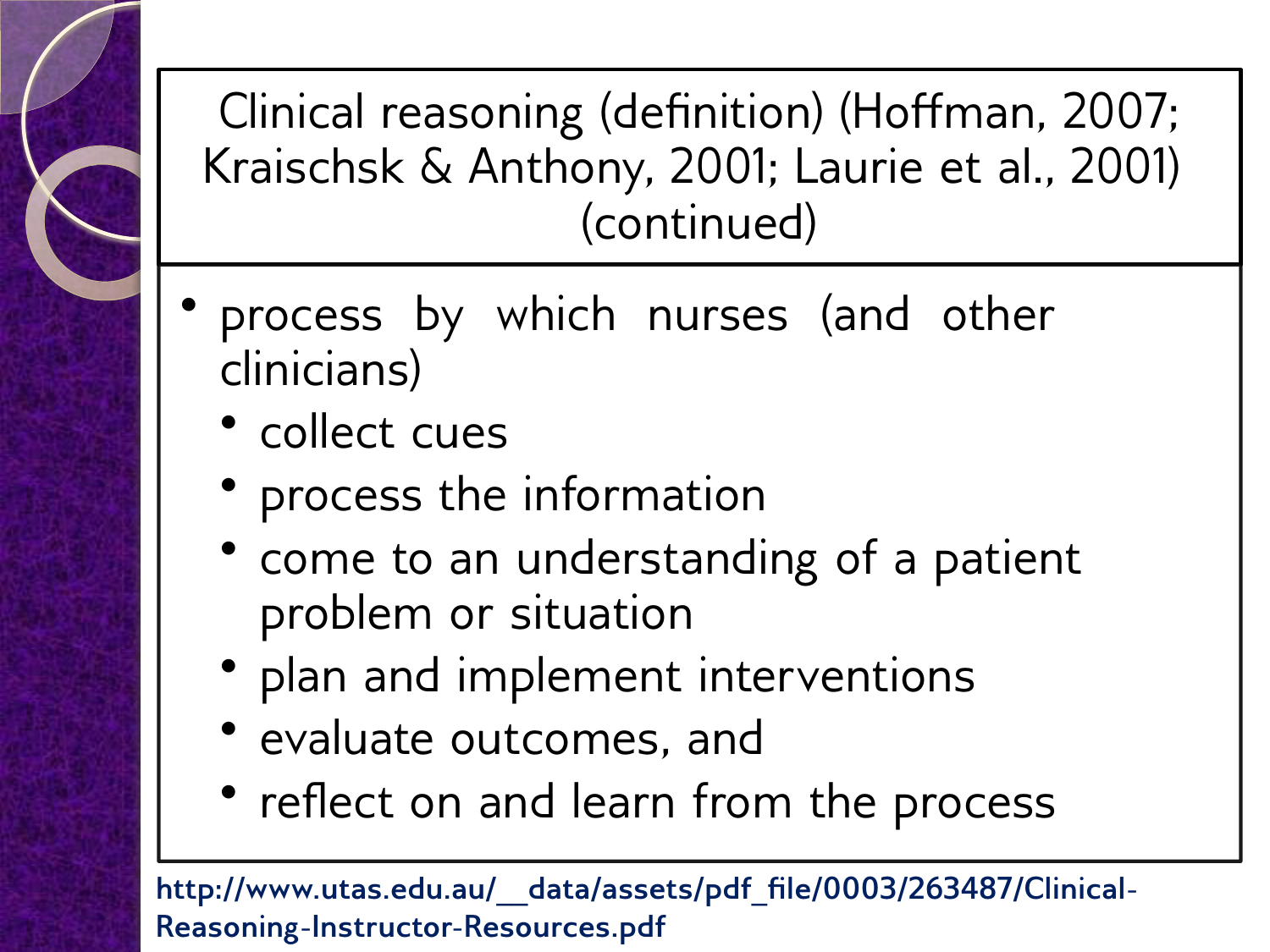

Clinical reasoning (definition) (Hoffman, 2007; Kraischsk & Anthony, 2001; Laurie et al., 2001)  (continued)
process  by  which  nurses  (and  other clinicians)
collect cues
process the information
come to an understanding of a patient problem or situation
plan and implement interventions
evaluate outcomes, and
reflect on and learn from the process
http://www.utas.edu.au/__data/assets/pdf_file/0003/263487/Clinical-Reasoning-Instructor-Resources.pdf